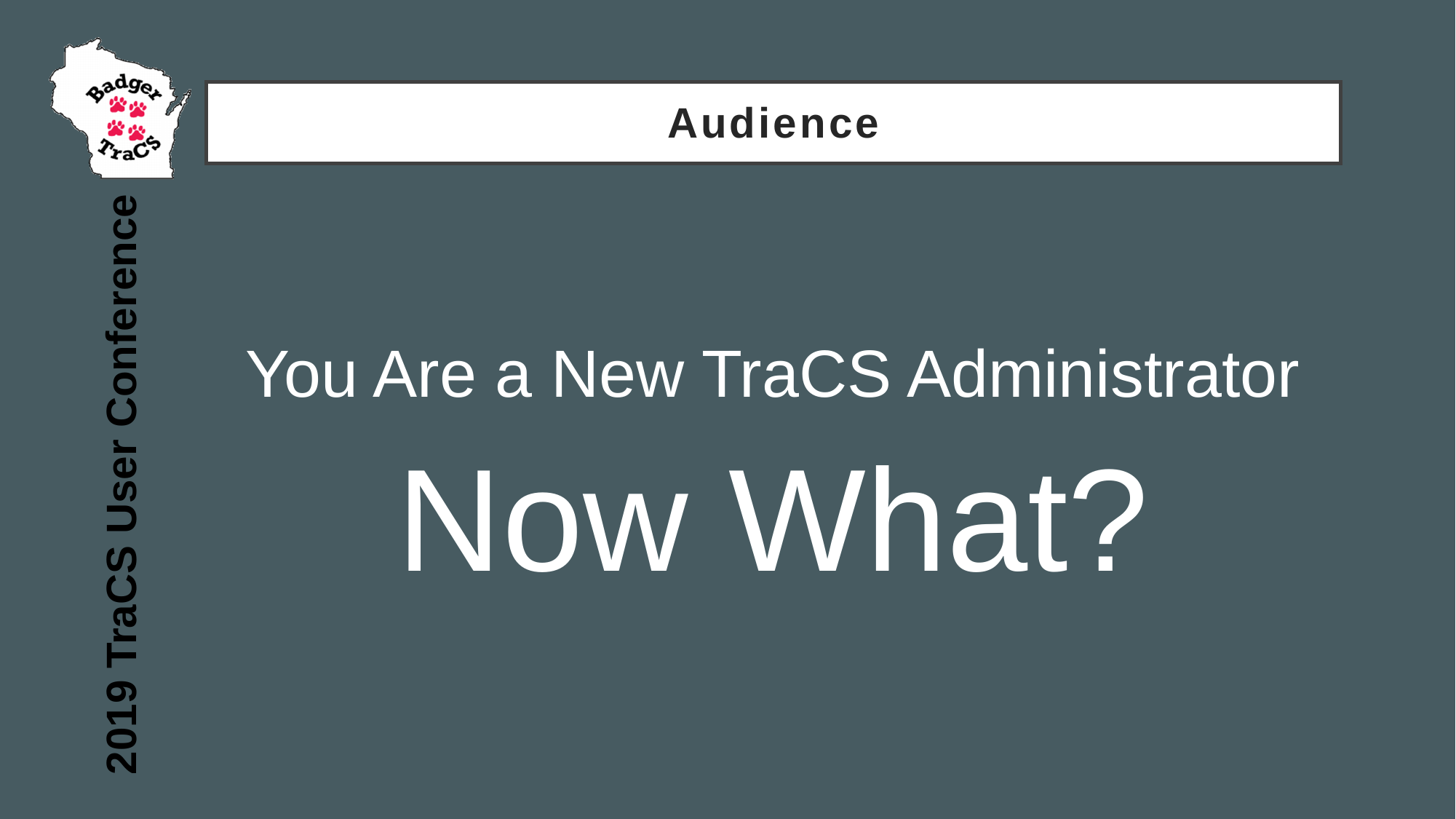

# Audience
You Are a New TraCS Administrator
Now What?